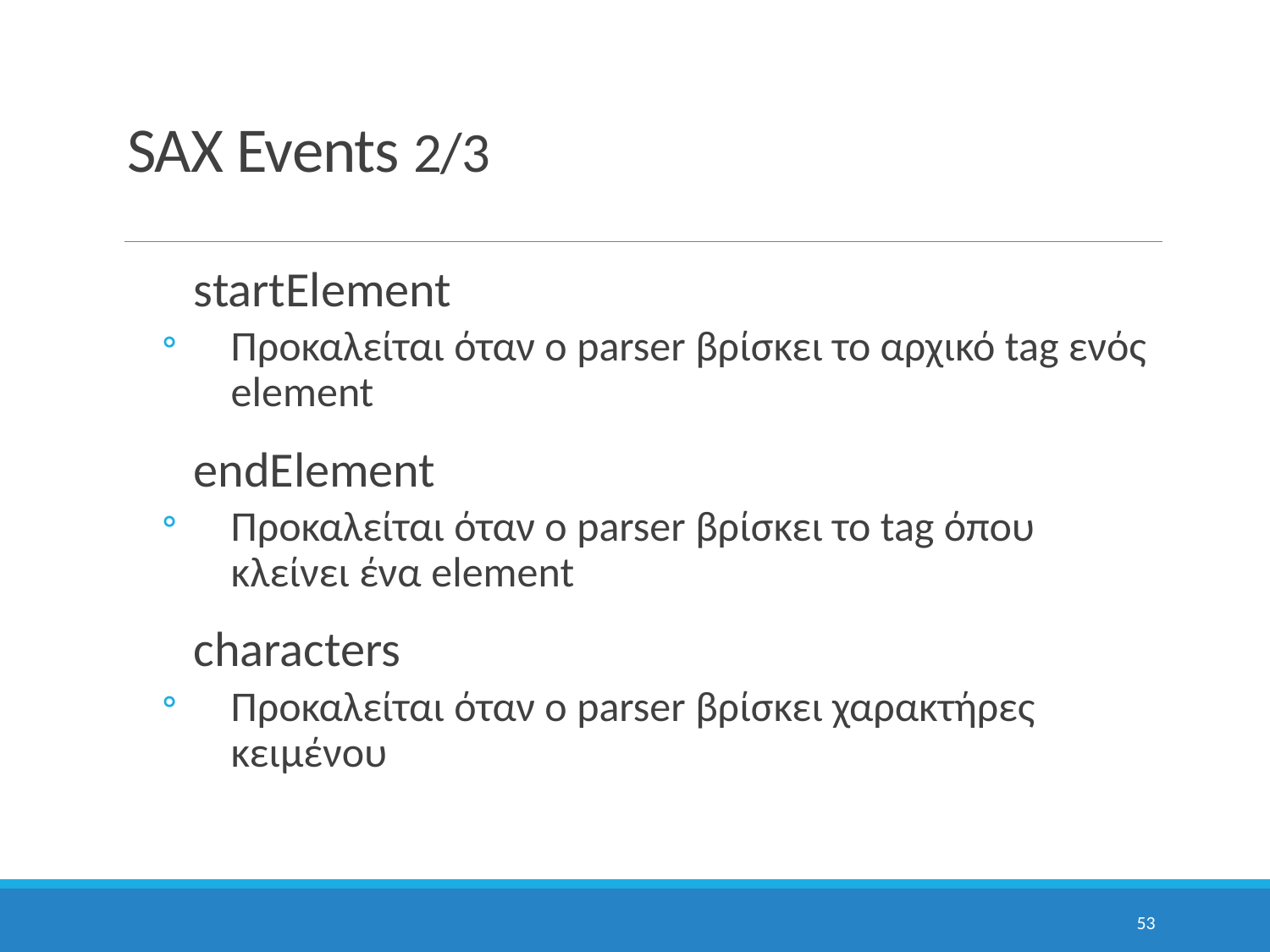

# SAX Events 2/3
startElement
Προκαλείται όταν ο parser βρίσκει το αρχικό tag ενός element
endElement
Προκαλείται όταν ο parser βρίσκει το tag όπου κλείνει ένα element
characters
Προκαλείται όταν ο parser βρίσκει χαρακτήρες κειμένου
53